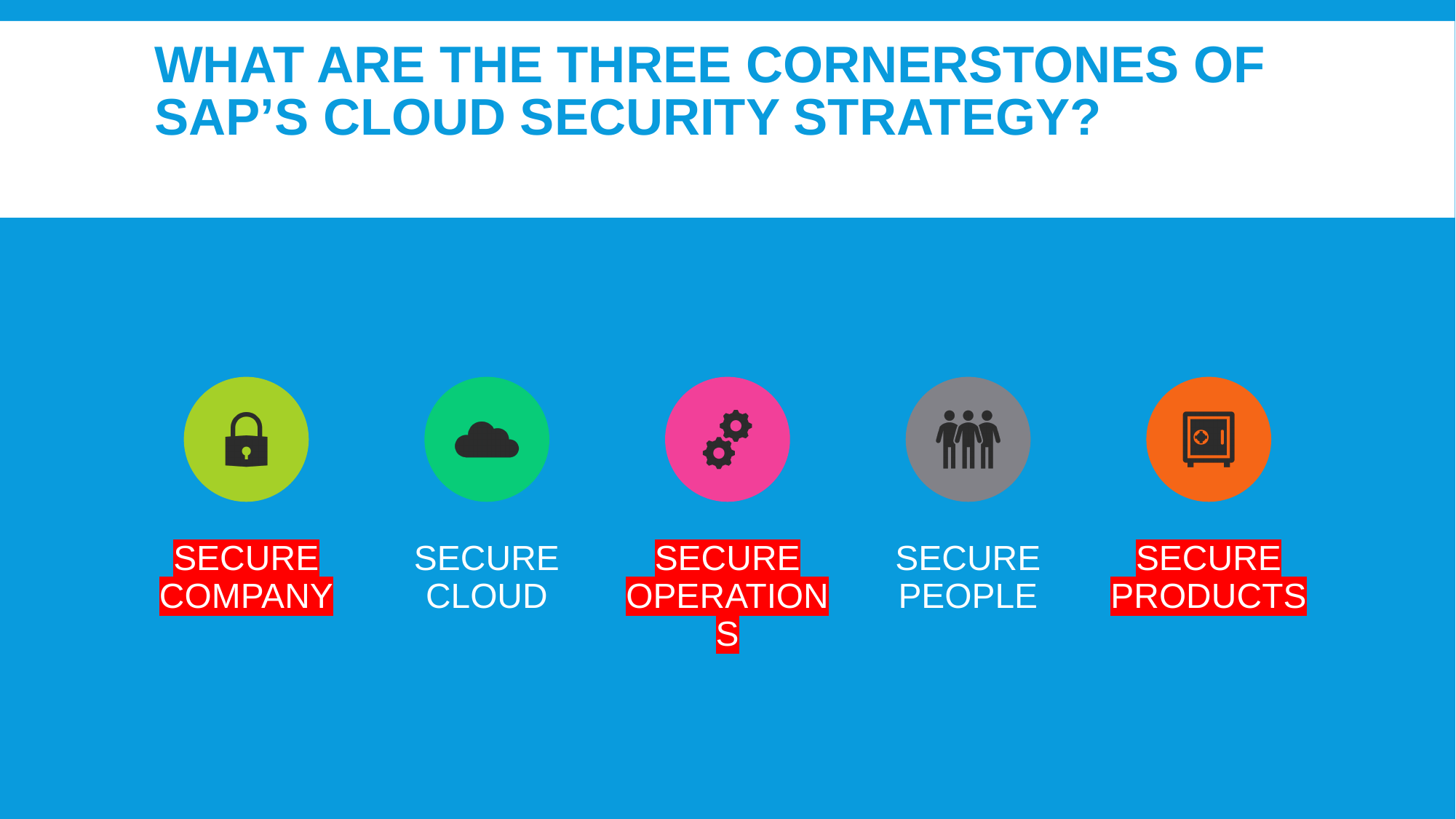

# What are the three cornerstones of SAP’s cloud security strategy?
Secure Company
Secure Cloud
Secure Operations
Secure People
Secure Products